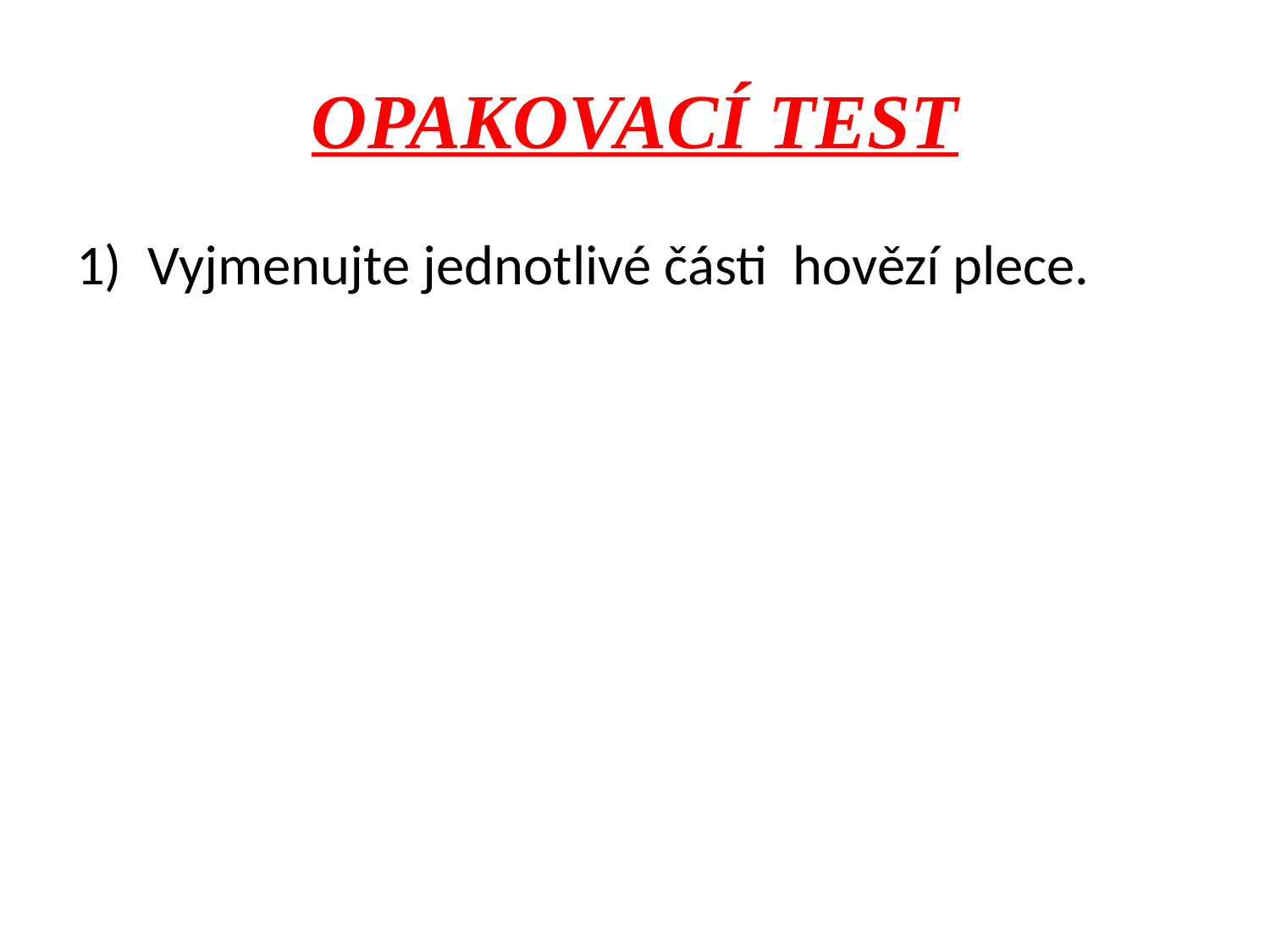

# OPAKOVACÍ TEST
Vyjmenujte jednotlivé části  hovězí plece.